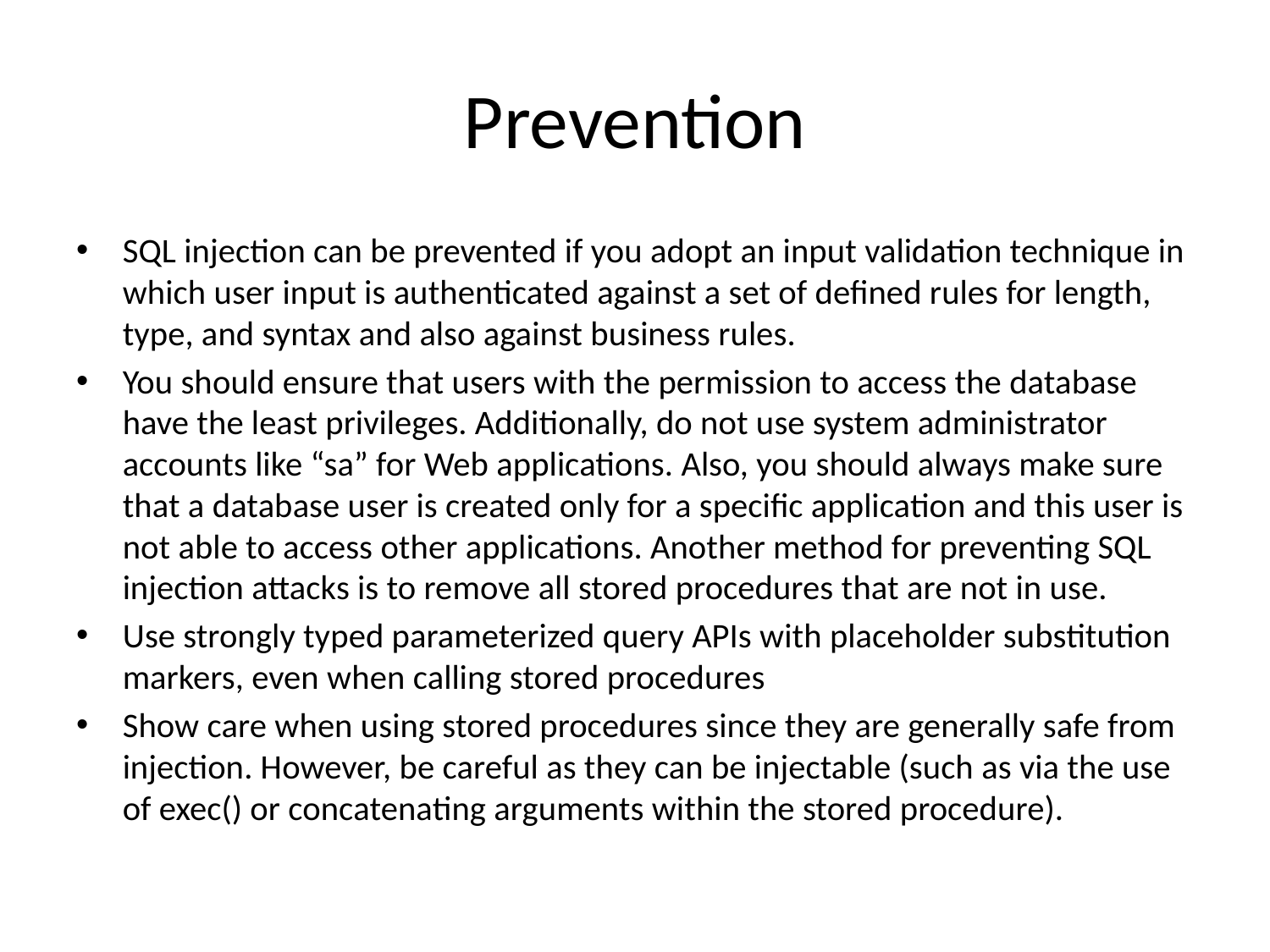

# Prevention
SQL injection can be prevented if you adopt an input validation technique in which user input is authenticated against a set of defined rules for length, type, and syntax and also against business rules.
You should ensure that users with the permission to access the database have the least privileges. Additionally, do not use system administrator accounts like “sa” for Web applications. Also, you should always make sure that a database user is created only for a specific application and this user is not able to access other applications. Another method for preventing SQL injection attacks is to remove all stored procedures that are not in use.
Use strongly typed parameterized query APIs with placeholder substitution markers, even when calling stored procedures
Show care when using stored procedures since they are generally safe from injection. However, be careful as they can be injectable (such as via the use of exec() or concatenating arguments within the stored procedure).